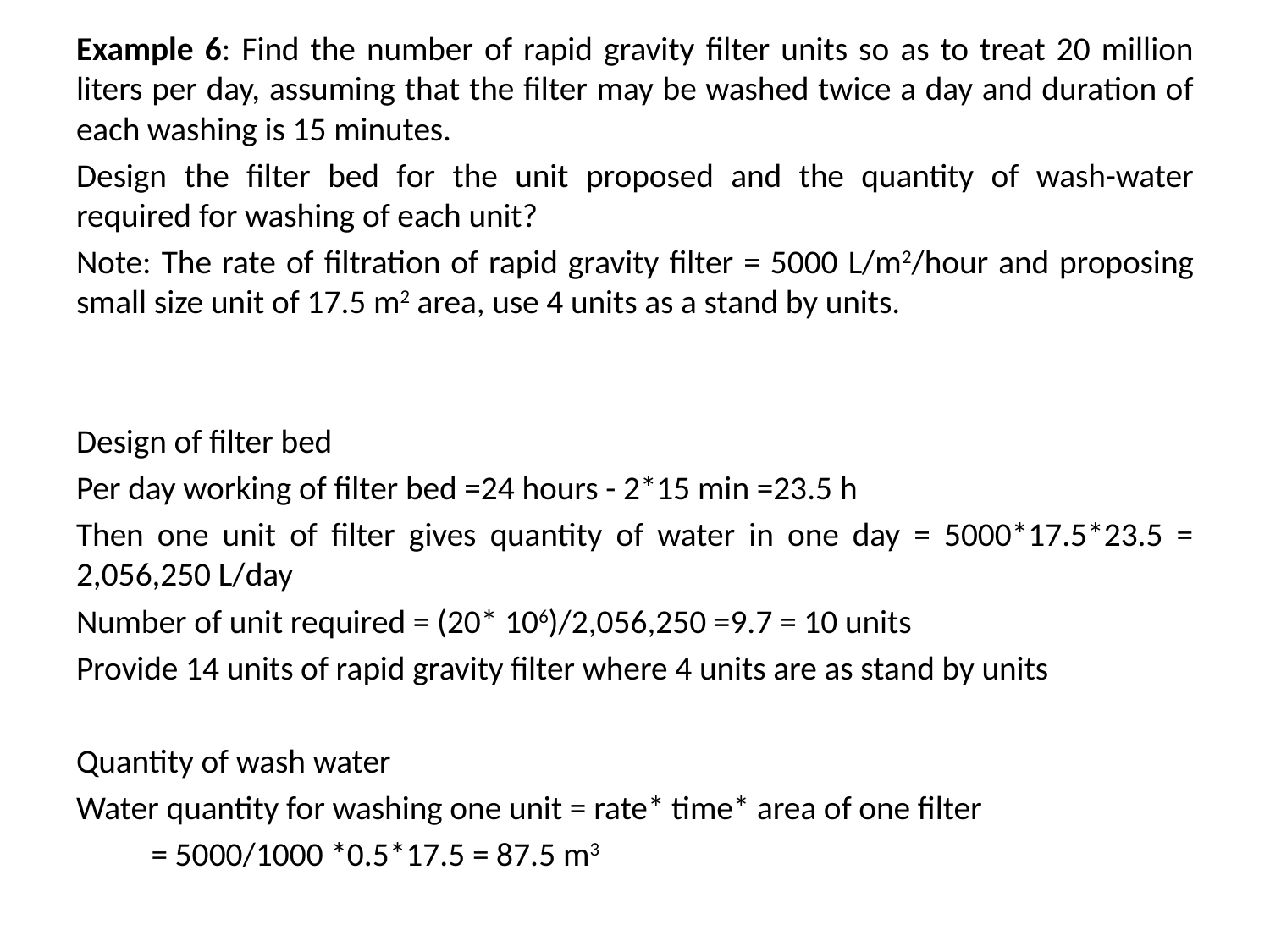

Example 6: Find the number of rapid gravity filter units so as to treat 20 million liters per day, assuming that the filter may be washed twice a day and duration of each washing is 15 minutes.
Design the filter bed for the unit proposed and the quantity of wash-water required for washing of each unit?
Note: The rate of filtration of rapid gravity filter = 5000 L/m2/hour and proposing small size unit of 17.5 m2 area, use 4 units as a stand by units.

Design of filter bed
Per day working of filter bed =24 hours - 2*15 min =23.5 h
Then one unit of filter gives quantity of water in one day = 5000*17.5*23.5 = 2,056,250 L/day
Number of unit required = (20* 106)/2,056,250 =9.7 = 10 units
Provide 14 units of rapid gravity filter where 4 units are as stand by units

Quantity of wash water
Water quantity for washing one unit = rate* time* area of one filter
				= 5000/1000 *0.5*17.5 = 87.5 m3